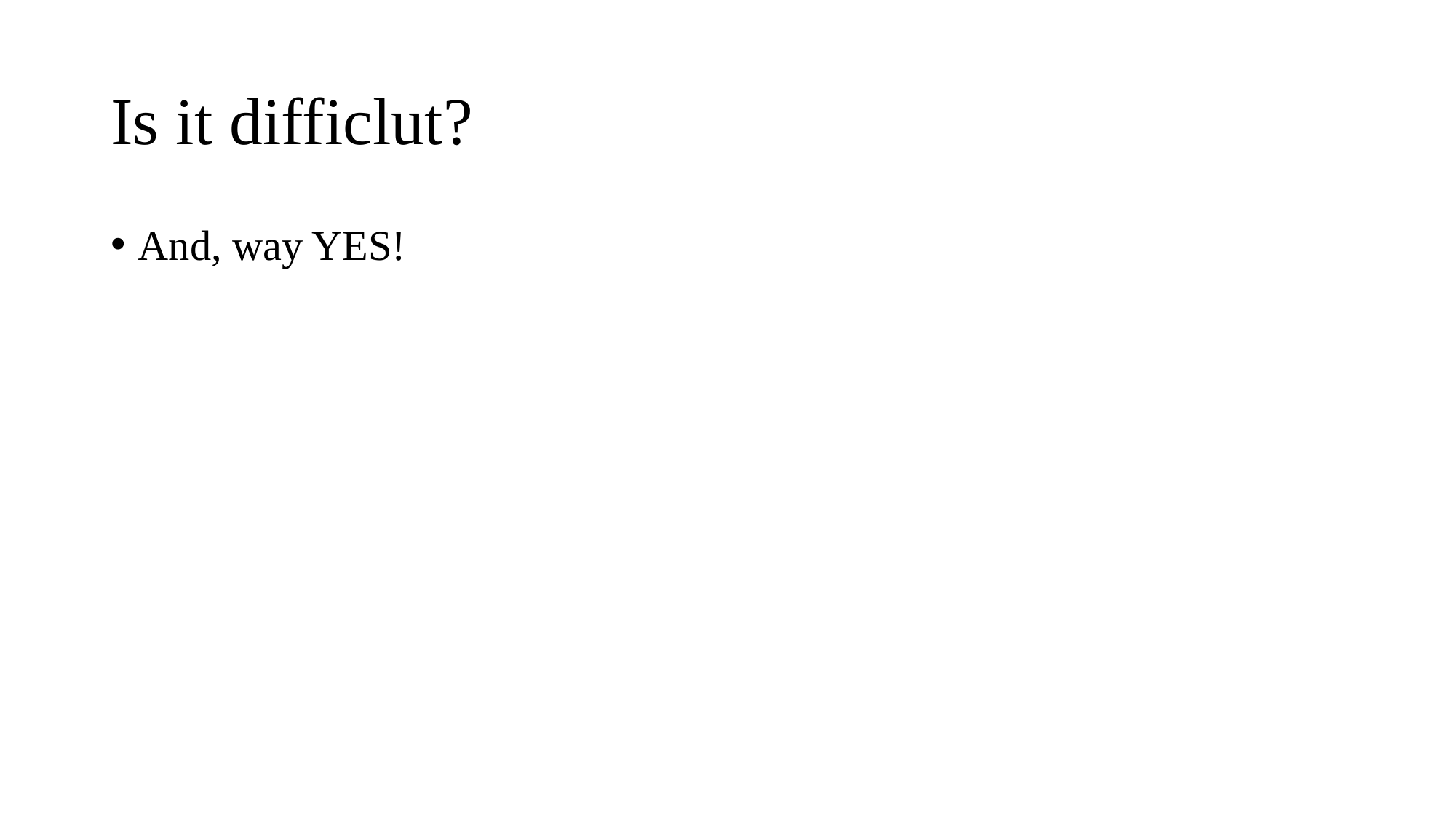

# Is it difficlut?
And, way YES!